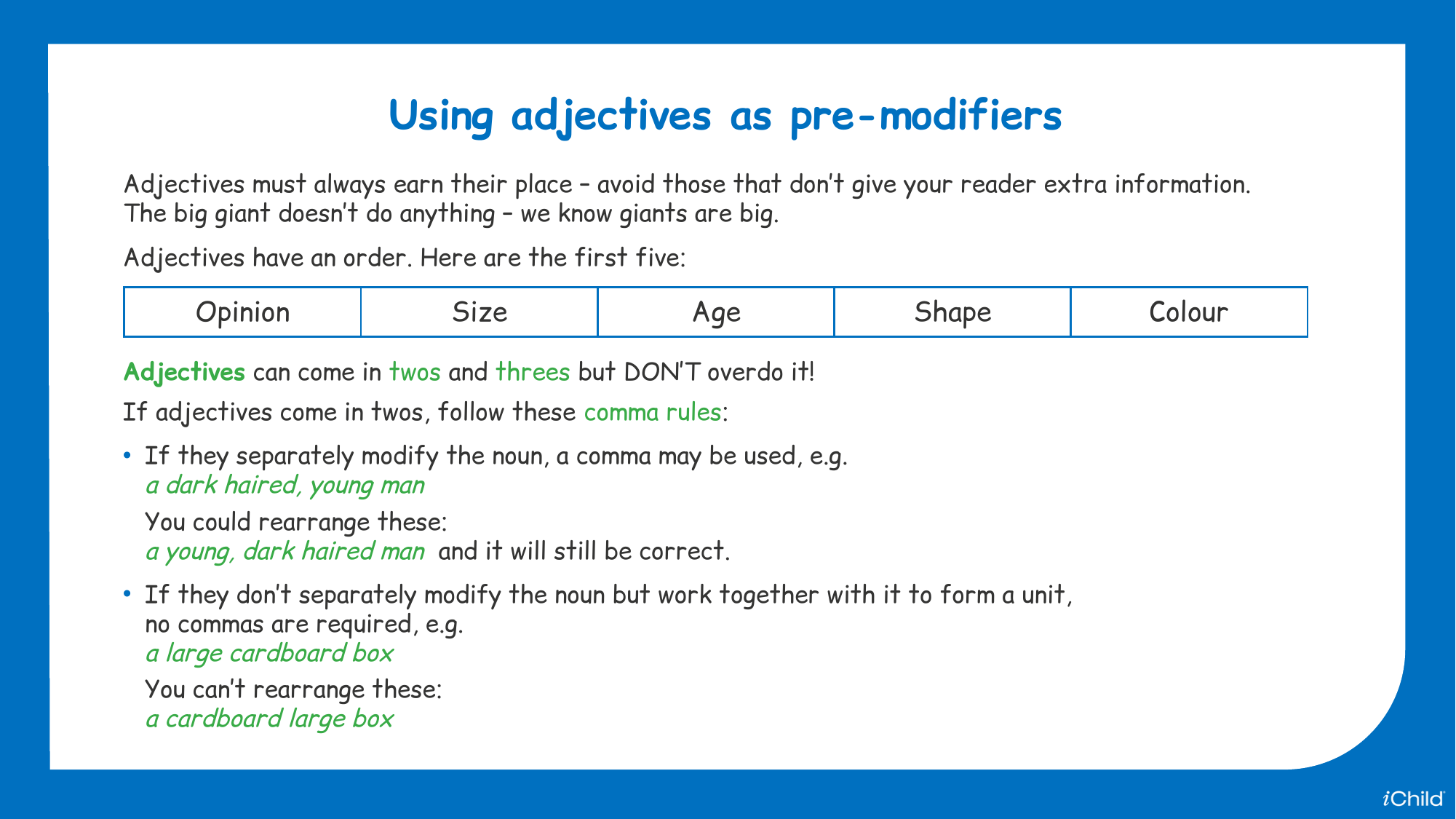

Using adjectives as pre-modifiers
Adjectives must always earn their place – avoid those that don’t give your reader extra information. The big giant doesn’t do anything – we know giants are big.
Adjectives have an order. Here are the first five:
| Opinion | Size | Age | Shape | Colour |
| --- | --- | --- | --- | --- |
Adjectives can come in twos and threes but DON’T overdo it!
If adjectives come in twos, follow these comma rules:
If they separately modify the noun, a comma may be used, e.g.
a dark haired, young man
You could rearrange these:
a young, dark haired man  and it will still be correct.
If they don’t separately modify the noun but work together with it to form a unit,
no commas are required, e.g.
a large cardboard box
You can’t rearrange these:
a cardboard large box